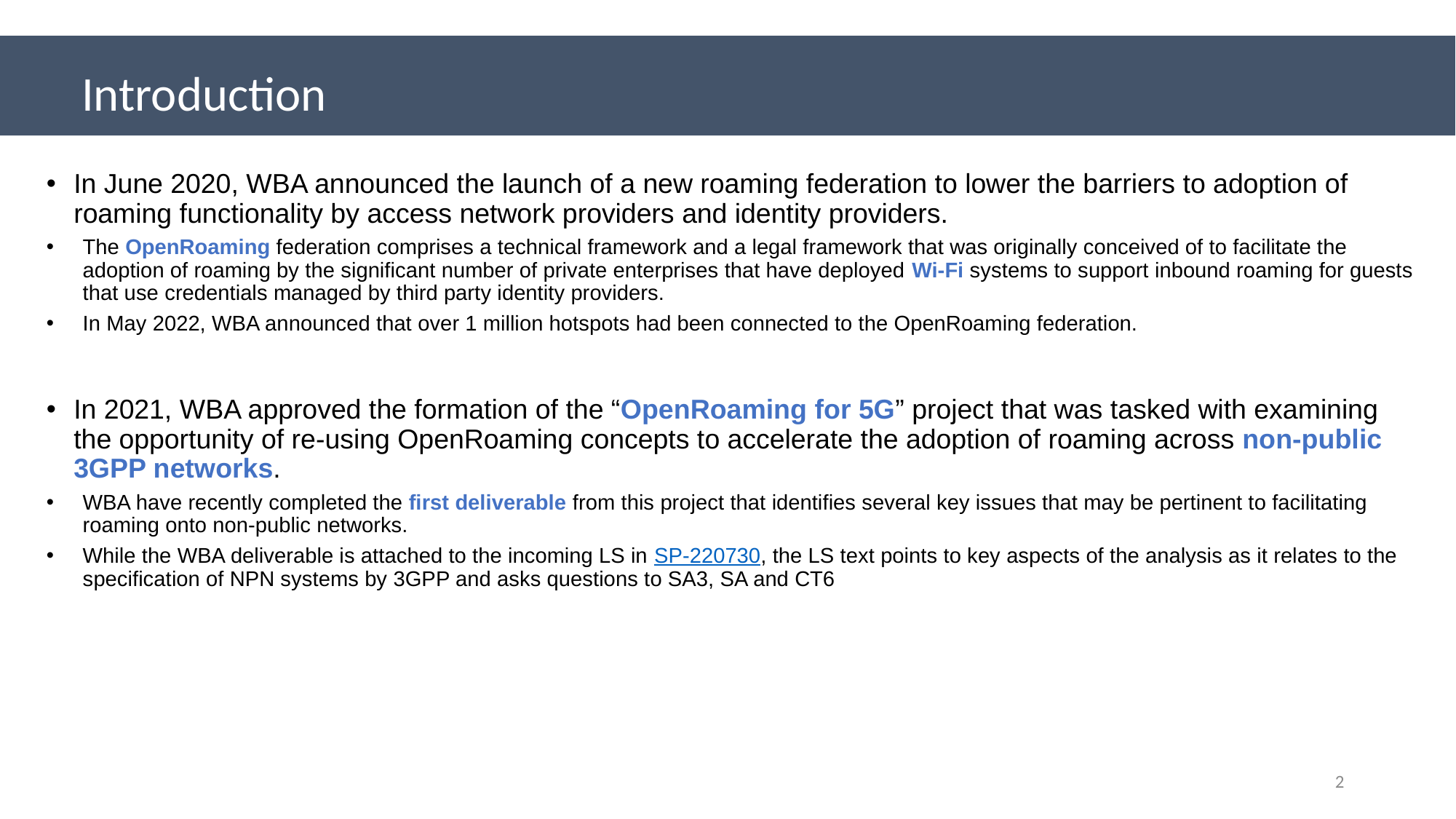

# Introduction
In June 2020, WBA announced the launch of a new roaming federation to lower the barriers to adoption of roaming functionality by access network providers and identity providers.
The OpenRoaming federation comprises a technical framework and a legal framework that was originally conceived of to facilitate the adoption of roaming by the significant number of private enterprises that have deployed Wi-Fi systems to support inbound roaming for guests that use credentials managed by third party identity providers.
In May 2022, WBA announced that over 1 million hotspots had been connected to the OpenRoaming federation.

In 2021, WBA approved the formation of the “OpenRoaming for 5G” project that was tasked with examining the opportunity of re-using OpenRoaming concepts to accelerate the adoption of roaming across non-public 3GPP networks.
WBA have recently completed the first deliverable from this project that identifies several key issues that may be pertinent to facilitating roaming onto non-public networks.
While the WBA deliverable is attached to the incoming LS in SP-220730, the LS text points to key aspects of the analysis as it relates to the specification of NPN systems by 3GPP and asks questions to SA3, SA and CT6
2